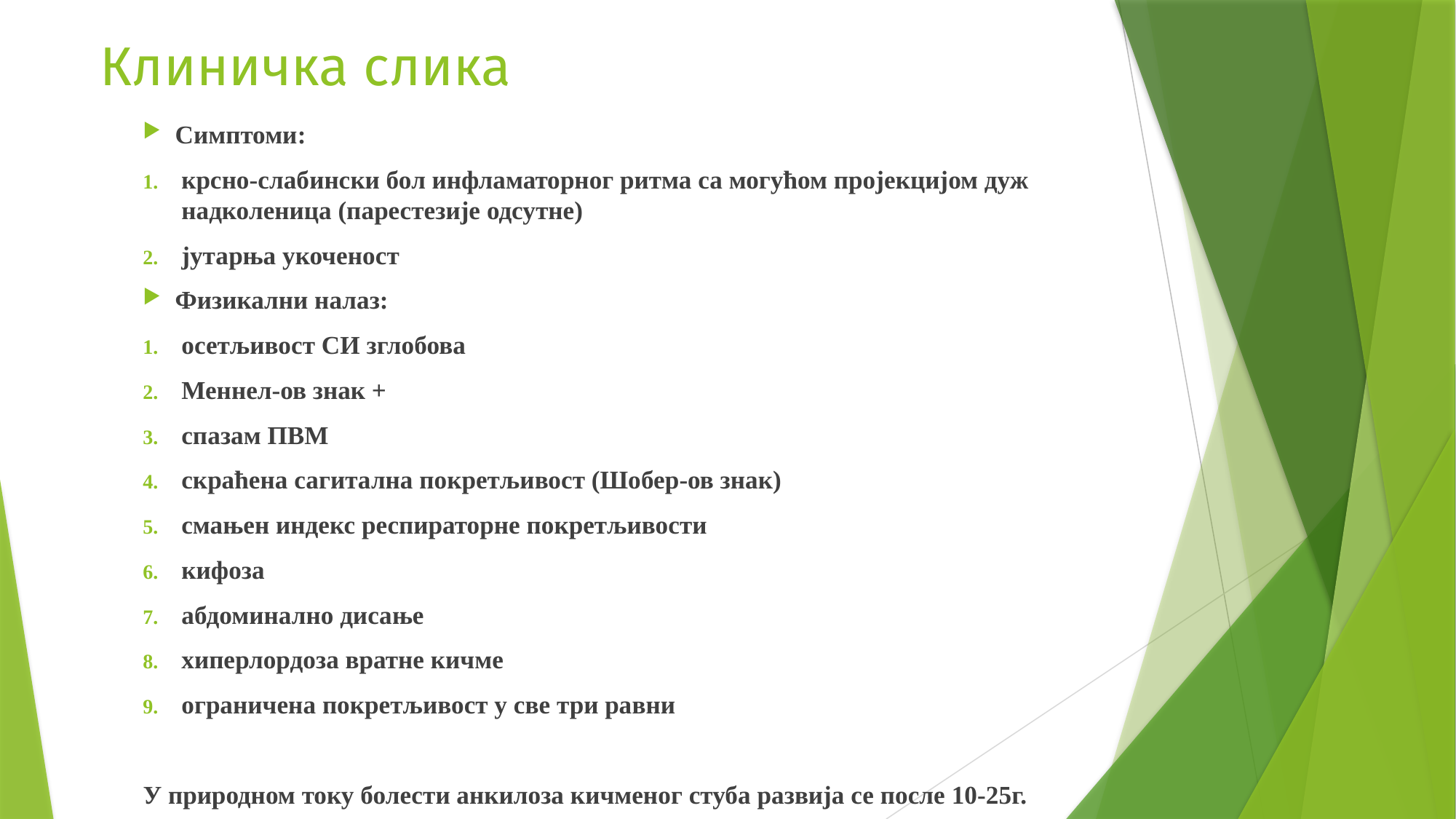

# Клиничка слика
Симптоми:
крсно-слабински бол инфламаторног ритма са могућом пројекцијом дуж надколеница (парестезије одсутне)
јутарња укоченост
Физикални налаз:
осетљивост СИ зглобова
Меннел-ов знак +
спазам ПВМ
скраћена сагитална покретљивост (Шобер-ов знак)
смањен индекс респираторне покретљивости
кифоза
абдоминално дисање
хиперлордоза вратне кичме
ограничена покретљивост у све три равни

У природном току болести анкилоза кичменог стуба развија се после 10-25г.